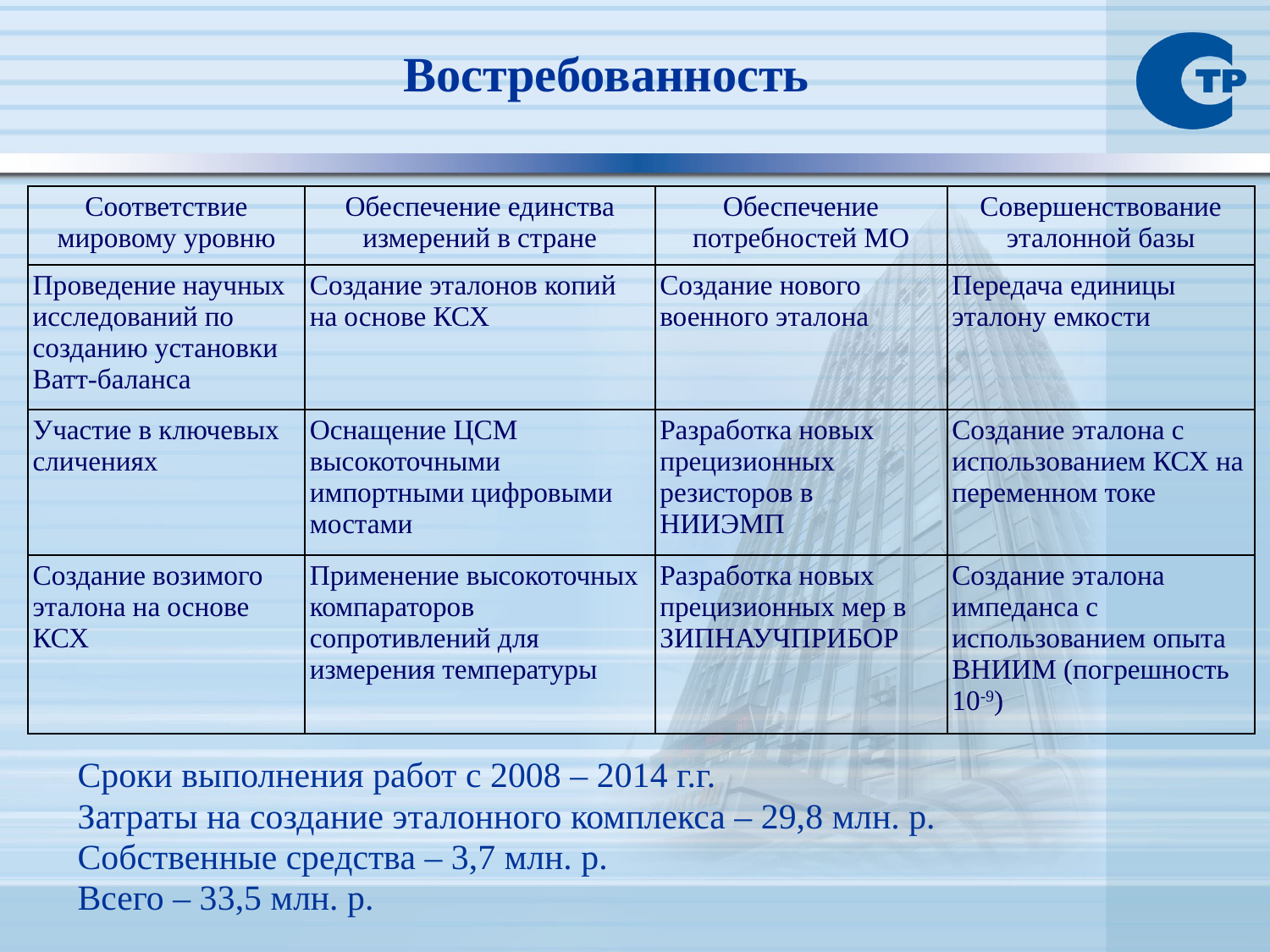

Востребованность

| Соответствие мировому уровню | Обеспечение единства измерений в стране | Обеспечение потребностей МО | Совершенствование эталонной базы |
| --- | --- | --- | --- |
| Проведение научных исследований по созданию установки Ватт-баланса | Создание эталонов копий на основе КСХ | Создание нового военного эталона | Передача единицы эталону емкости |
| Участие в ключевых сличениях | Оснащение ЦСМ высокоточными импортными цифровыми мостами | Разработка новых прецизионных резисторов в НИИЭМП | Создание эталона с использованием КСХ на переменном токе |
| Создание возимого эталона на основе КСХ | Применение высокоточных компараторов сопротивлений для измерения температуры | Разработка новых прецизионных мер в ЗИПНАУЧПРИБОР | Создание эталона импеданса с использованием опыта ВНИИМ (погрешность 10-9) |
 Сроки выполнения работ с 2008 – 2014 г.г.
 Затраты на создание эталонного комплекса – 29,8 млн. р.
 Собственные средства – 3,7 млн. р.
 Всего – 33,5 млн. р.